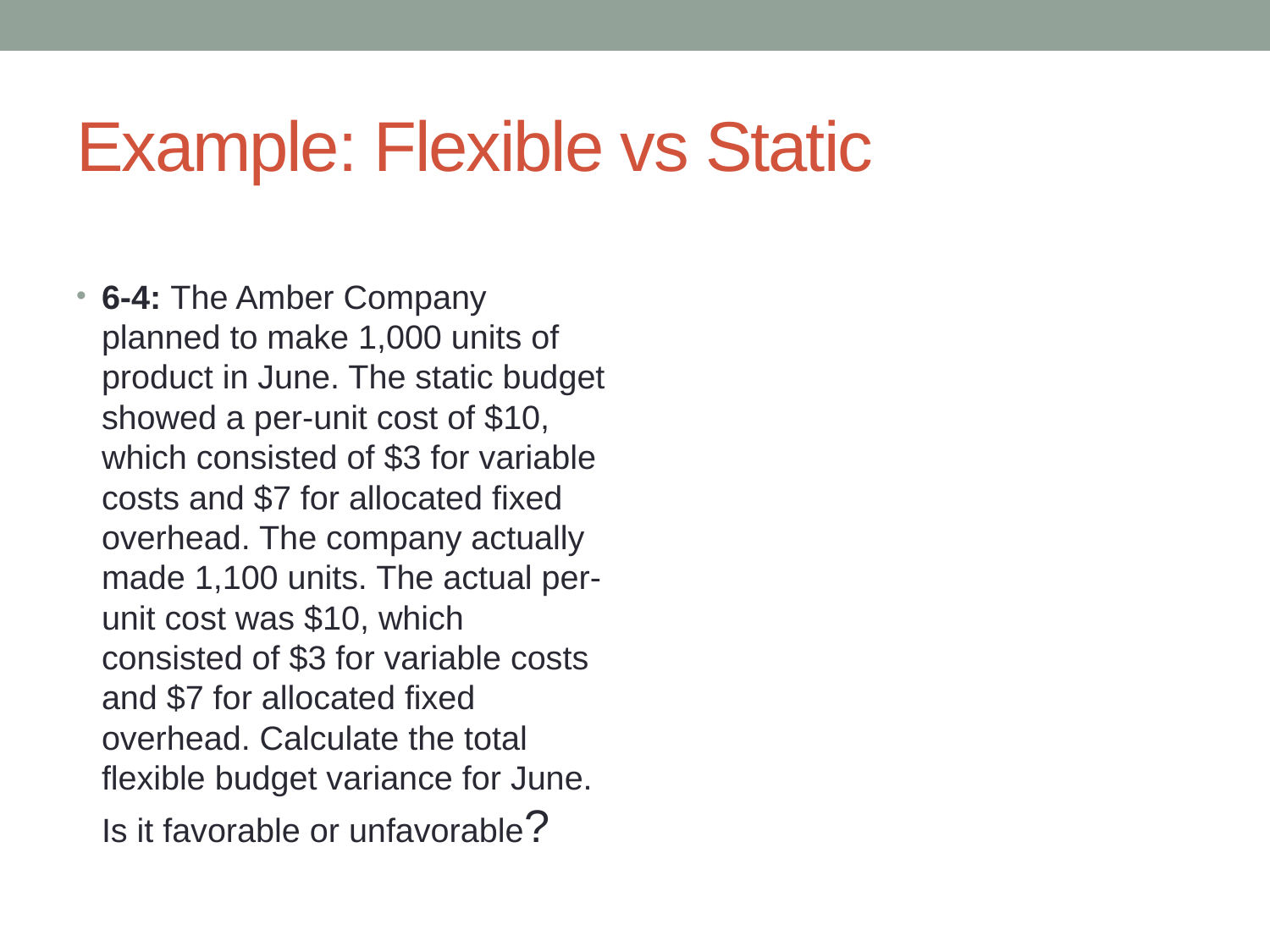

# Example: Flexible vs Static

6-4: The Amber Company planned to make 1,000 units of product in June. The static budget showed a per-unit cost of $10, which consisted of $3 for variable costs and $7 for allocated fixed overhead. The company actually made 1,100 units. The actual per-unit cost was $10, which consisted of $3 for variable costs and $7 for allocated fixed overhead. Calculate the total flexible budget variance for June. Is it favorable or unfavorable?